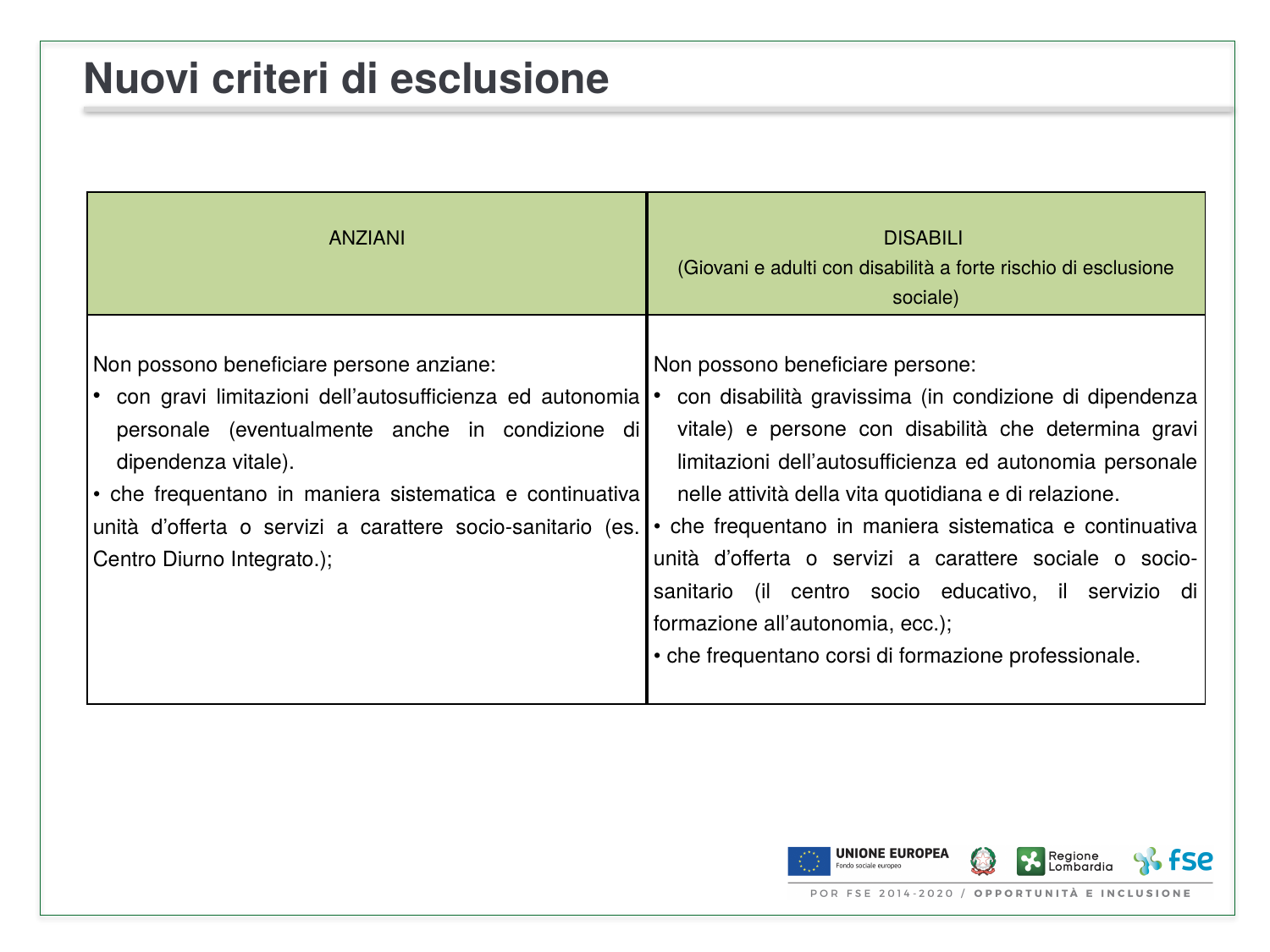

# Nuovi criteri di esclusione
| ANZIANI | DISABILI (Giovani e adulti con disabilità a forte rischio di esclusione sociale) |
| --- | --- |
| Non possono beneficiare persone anziane: con gravi limitazioni dell’autosufficienza ed autonomia personale (eventualmente anche in condizione di dipendenza vitale). • che frequentano in maniera sistematica e continuativa unità d’offerta o servizi a carattere socio-sanitario (es. Centro Diurno Integrato.); | Non possono beneficiare persone: con disabilità gravissima (in condizione di dipendenza vitale) e persone con disabilità che determina gravi limitazioni dell’autosufficienza ed autonomia personale nelle attività della vita quotidiana e di relazione. • che frequentano in maniera sistematica e continuativa unità d’offerta o servizi a carattere sociale o socio-sanitario (il centro socio educativo, il servizio di formazione all’autonomia, ecc.); • che frequentano corsi di formazione professionale. |